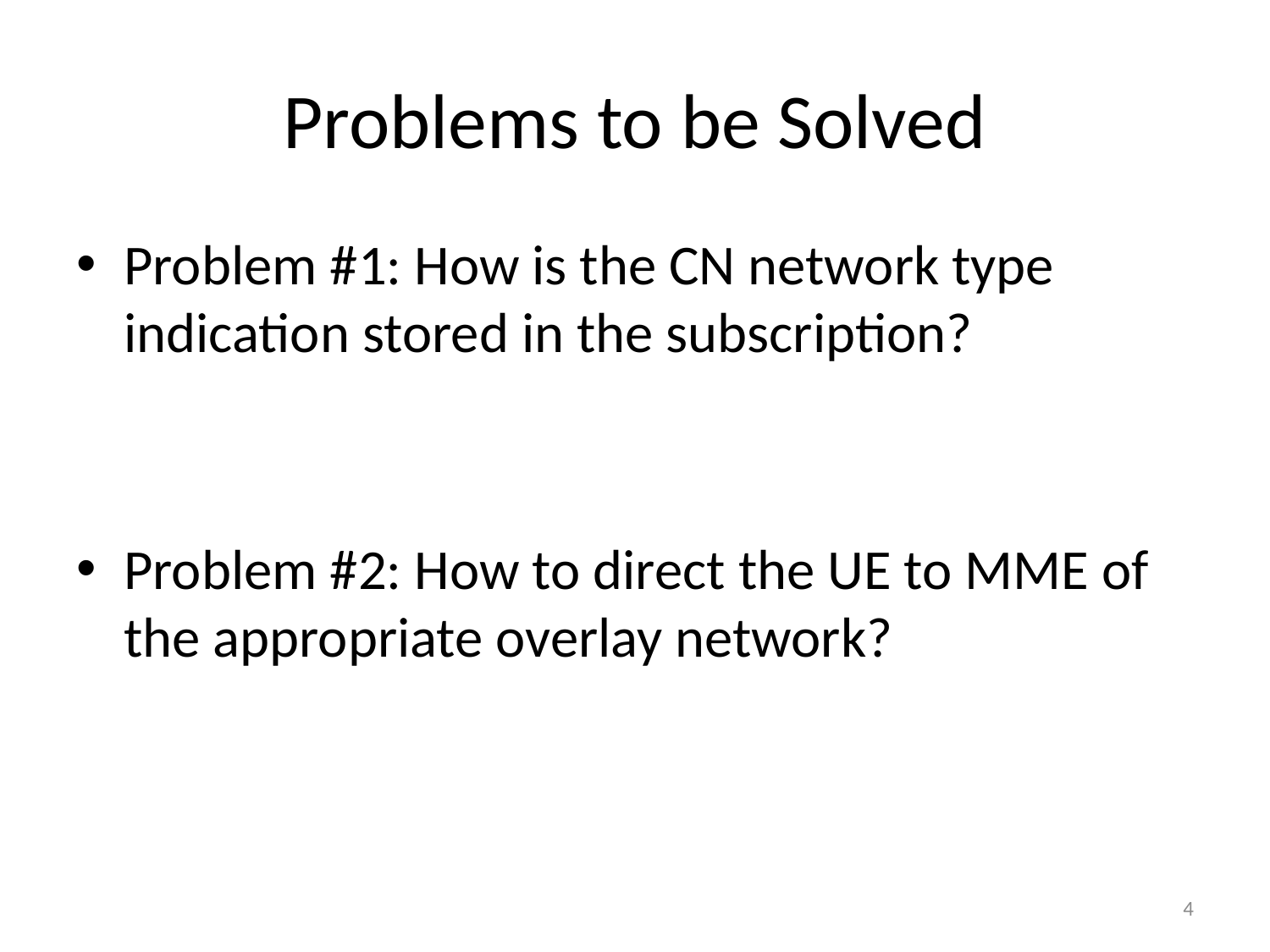

# Problems to be Solved
Problem #1: How is the CN network type indication stored in the subscription?

Problem #2: How to direct the UE to MME of the appropriate overlay network?
4